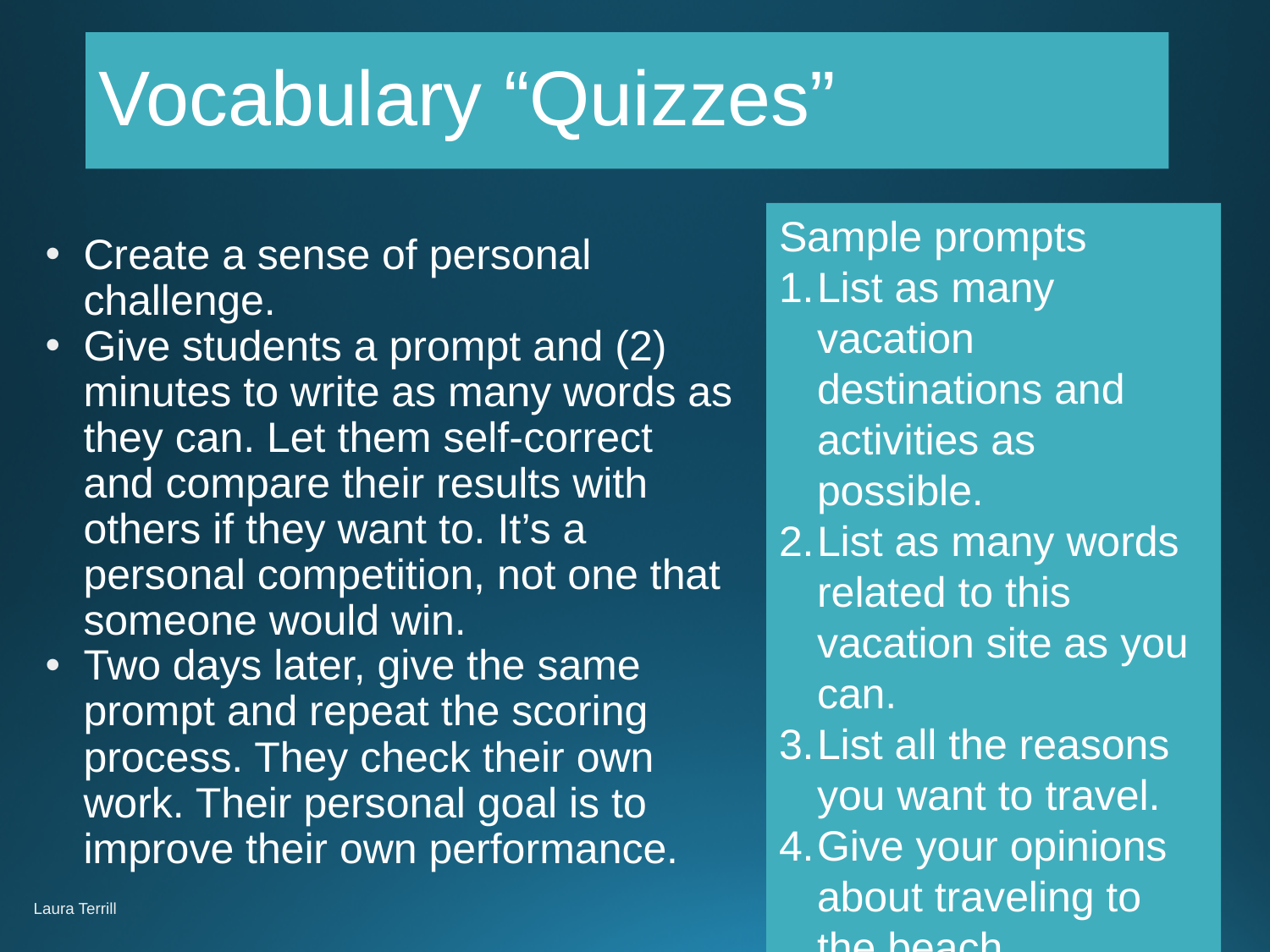

# Vocabulary “Quizzes”
Sample prompts
List as many vacation destinations and activities as possible.
List as many words related to this vacation site as you can.
List all the reasons you want to travel.
Give your opinions about traveling to the beach.
Create a sense of personal challenge.
Give students a prompt and (2) minutes to write as many words as they can. Let them self-correct and compare their results with others if they want to. It’s a personal competition, not one that someone would win.
Two days later, give the same prompt and repeat the scoring process. They check their own work. Their personal goal is to improve their own performance.

Laura Terrill
79